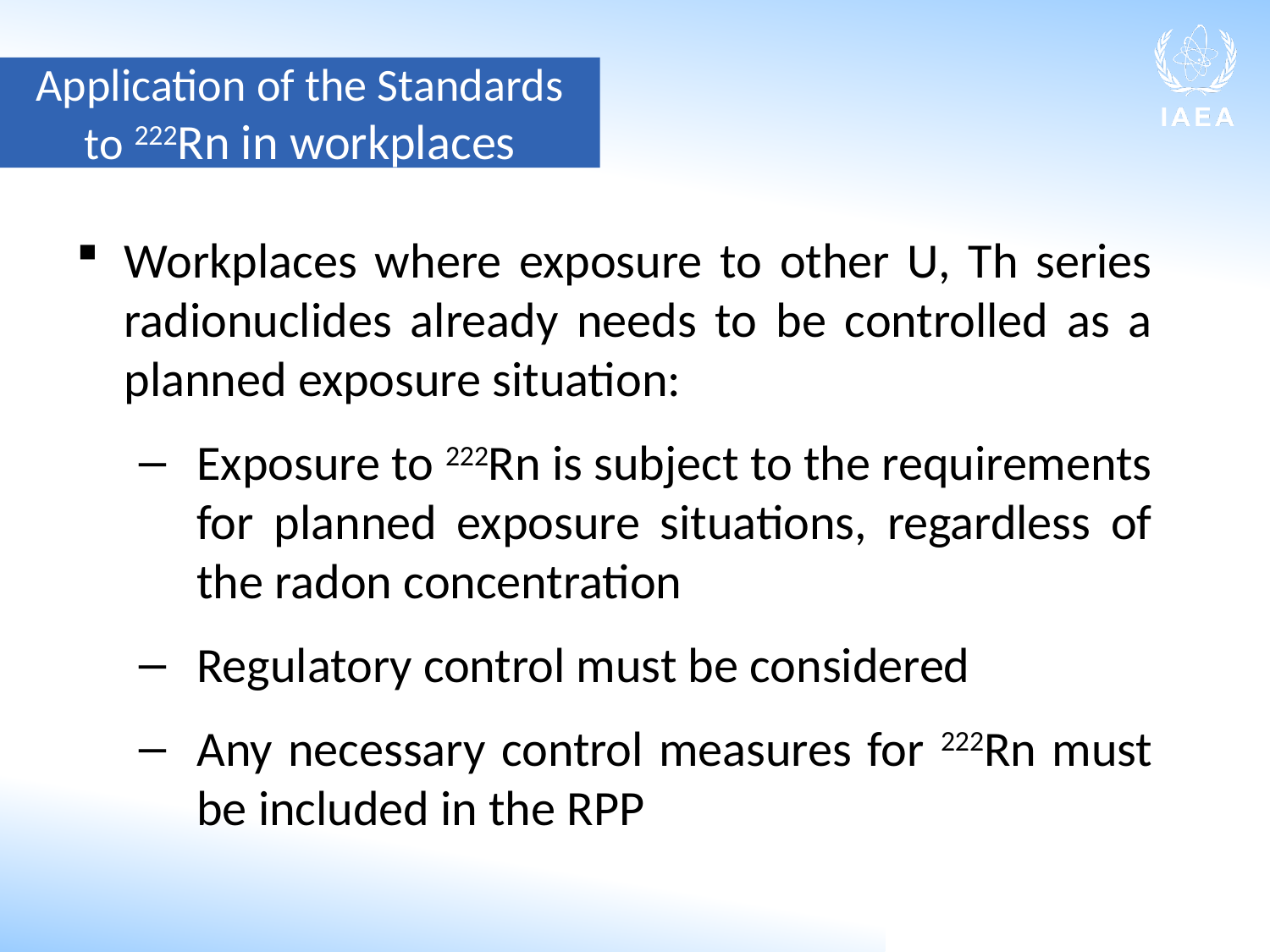

Application of the Standards to 222Rn in workplaces
Workplaces where exposure to other U, Th series radionuclides already needs to be controlled as a planned exposure situation:

Exposure to 222Rn is subject to the requirements for planned exposure situations, regardless of the radon concentration

Regulatory control must be considered

Any necessary control measures for 222Rn must be included in the RPP